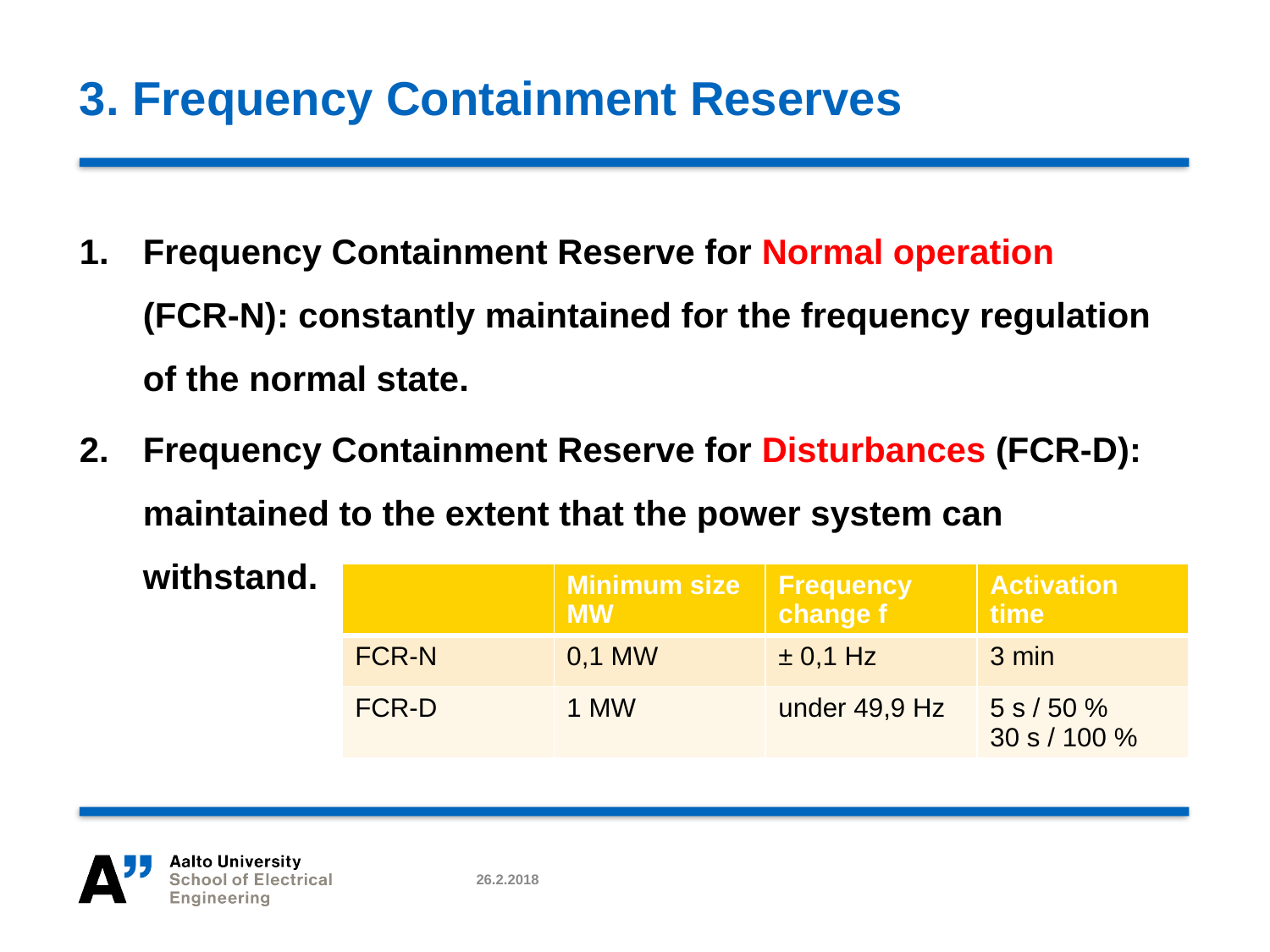

# 3. Frequency Containment Reserves
Frequency Containment Reserve for Normal operation (FCR-N): constantly maintained for the frequency regulation of the normal state.
Frequency Containment Reserve for Disturbances (FCR-D): maintained to the extent that the power system can withstand.
|  | Minimum size MW | Frequency change f | Activation time |
| --- | --- | --- | --- |
| FCR-N | 0,1 MW | ± 0,1 Hz | 3 min |
| FCR-D | 1 MW | under 49,9 Hz | 5 s / 50 % 30 s / 100 % |

26.2.2018